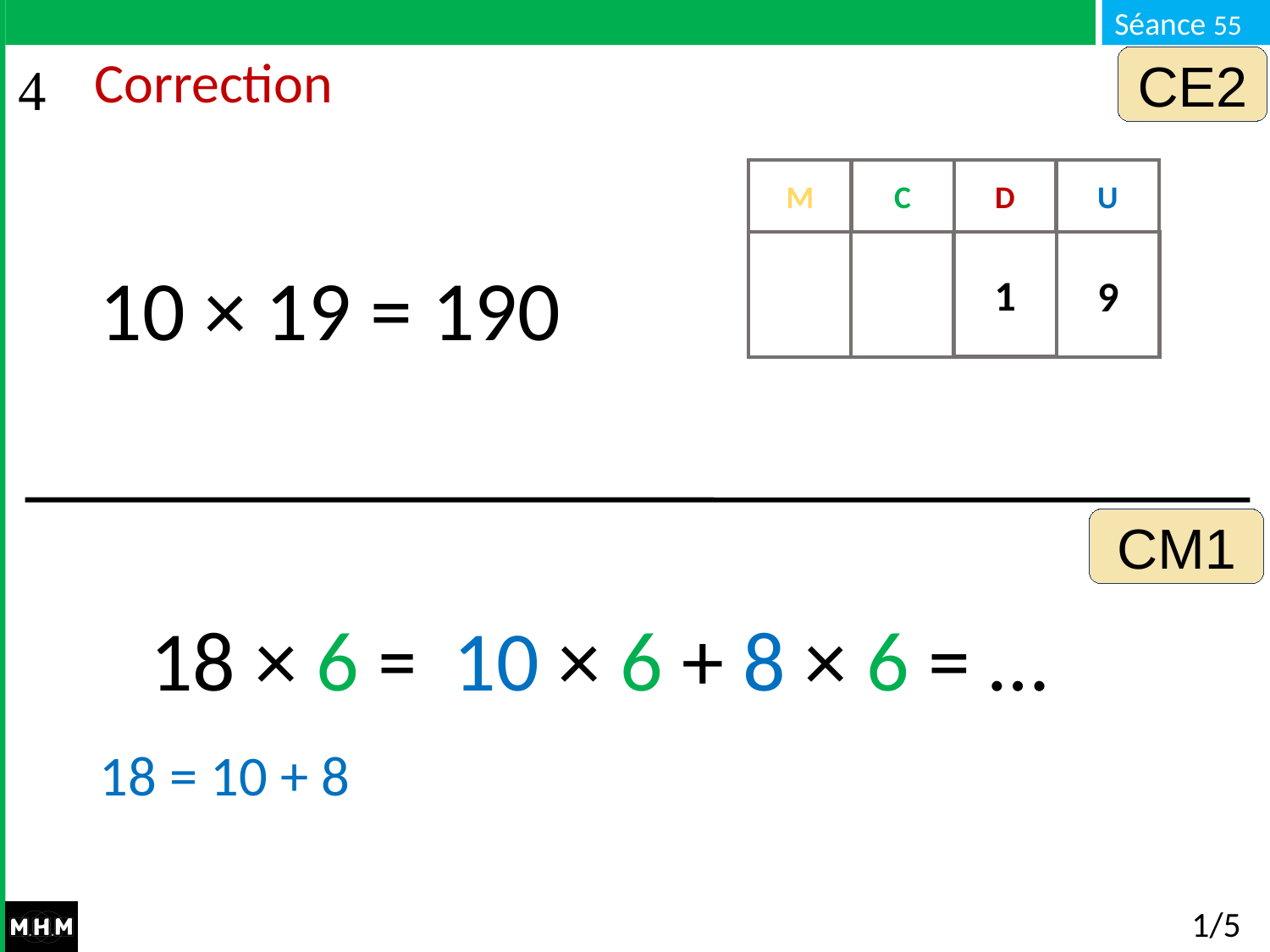

CE2
# Correction
M
C
D
U
1
9

0
0
10 × 19 = 190

CM1
18 × 6 = …
10 × 6 + 8 × 6 = …
18 = 10 + 8
1/5